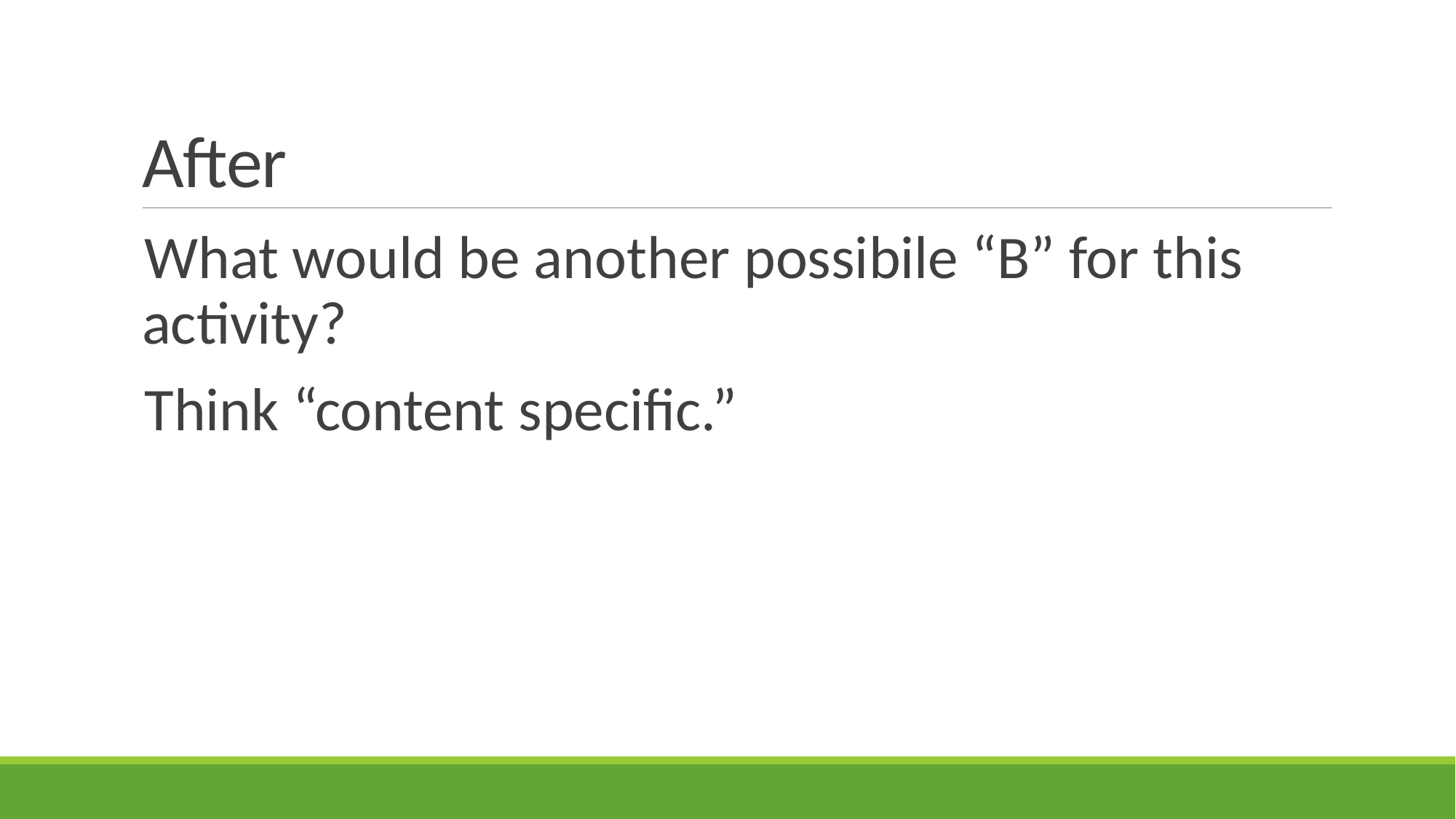

# After
What would be another possibile “B” for this activity?
Think “content specific.”